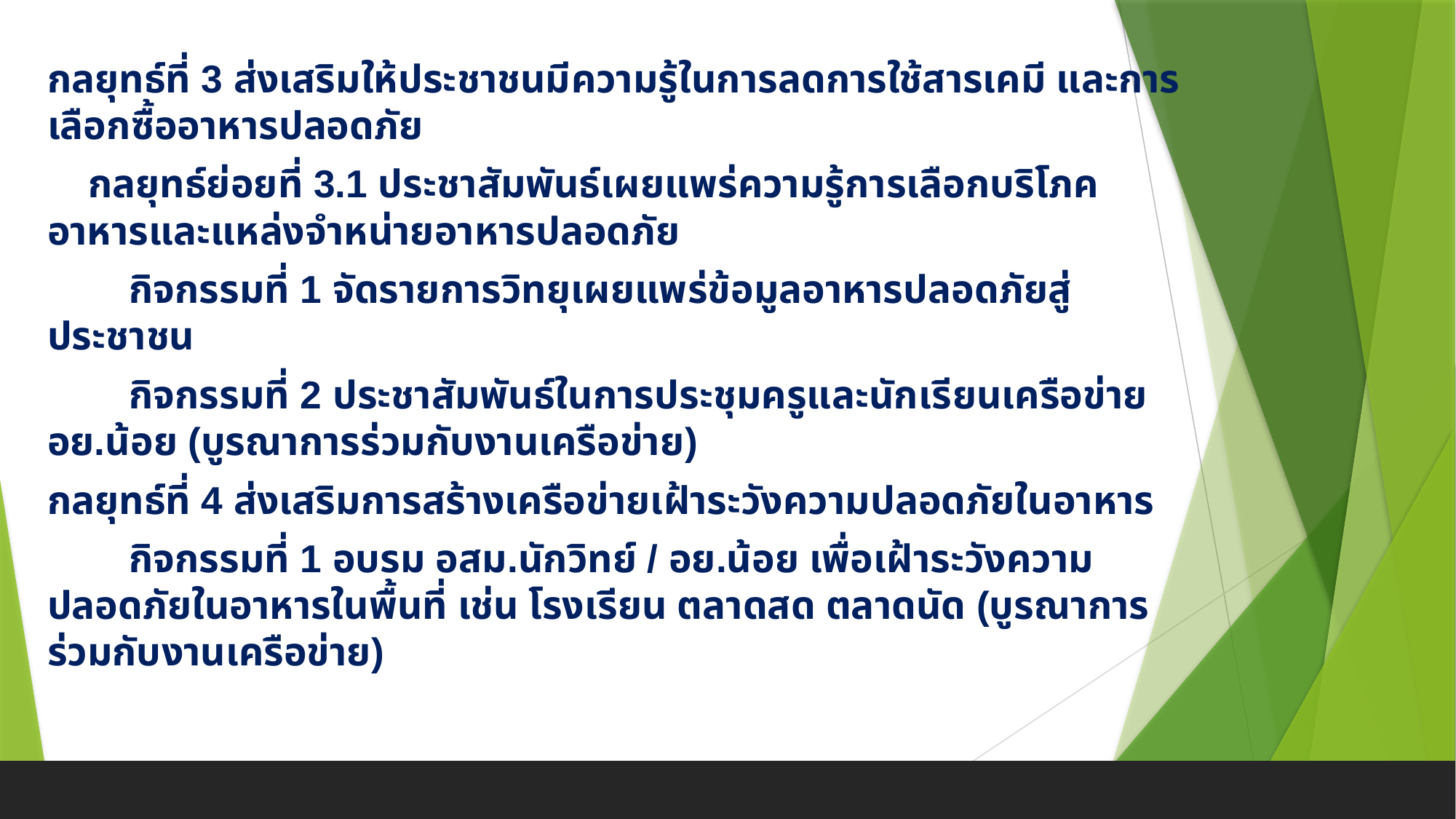

กลยุทธ์ที่ 3 ส่งเสริมให้ประชาชนมีความรู้ในการลดการใช้สารเคมี และการเลือกซื้ออาหารปลอดภัย
    กลยุทธ์ย่อยที่ 3.1 ประชาสัมพันธ์เผยแพร่ความรู้การเลือกบริโภคอาหารและแหล่งจำหน่ายอาหารปลอดภัย
        กิจกรรมที่ 1 จัดรายการวิทยุเผยแพร่ข้อมูลอาหารปลอดภัยสู่ประชาชน
        กิจกรรมที่ 2 ประชาสัมพันธ์ในการประชุมครูและนักเรียนเครือข่าย อย.น้อย (บูรณาการร่วมกับงานเครือข่าย)
กลยุทธ์ที่ 4 ส่งเสริมการสร้างเครือข่ายเฝ้าระวังความปลอดภัยในอาหาร
        กิจกรรมที่ 1 อบรม อสม.นักวิทย์ / อย.น้อย เพื่อเฝ้าระวังความปลอดภัยในอาหารในพื้นที่ เช่น โรงเรียน ตลาดสด ตลาดนัด (บูรณาการร่วมกับงานเครือข่าย)